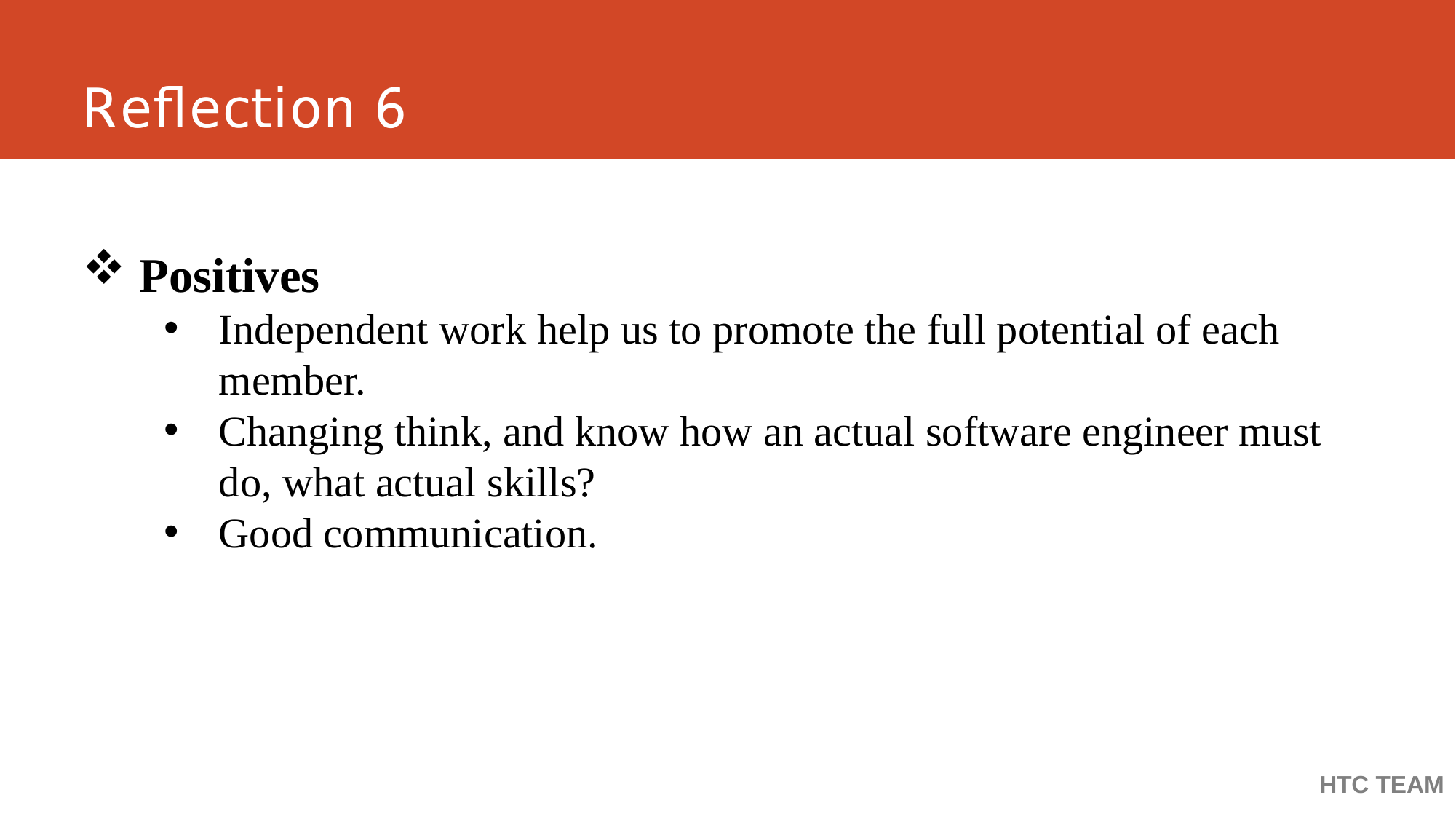

# Reflection 6
 Positives
Independent work help us to promote the full potential of each member.
Changing think, and know how an actual software engineer must do, what actual skills?
Good communication.
HTC TEAM